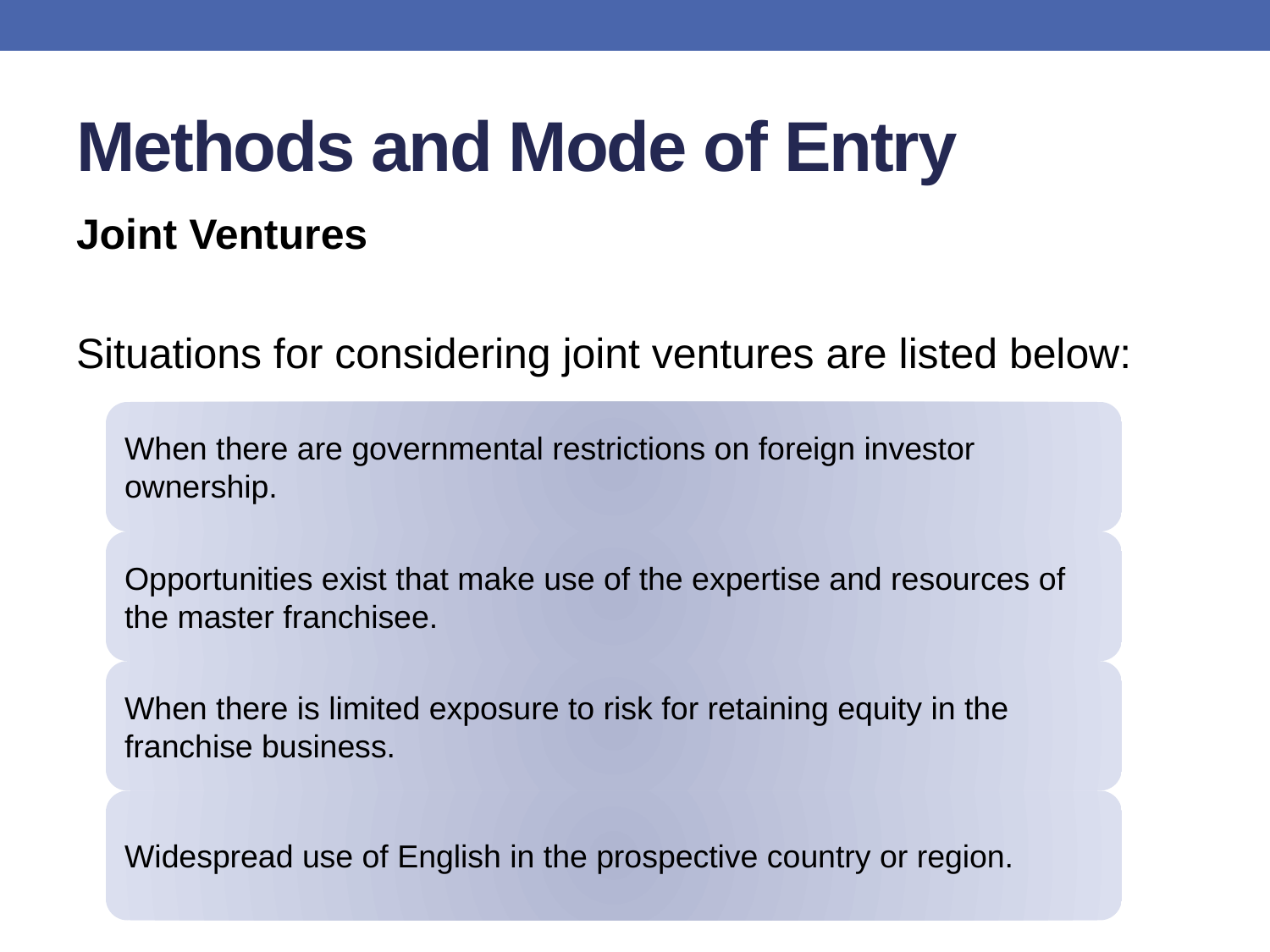

# Methods and Mode of Entry
Joint Ventures

Situations for considering joint ventures are listed below:

When there are governmental restrictions on foreign investor ownership.
Opportunities exist that make use of the expertise and resources of the master franchisee.
When there is limited exposure to risk for retaining equity in the franchise business.
Widespread use of English in the prospective country or region.